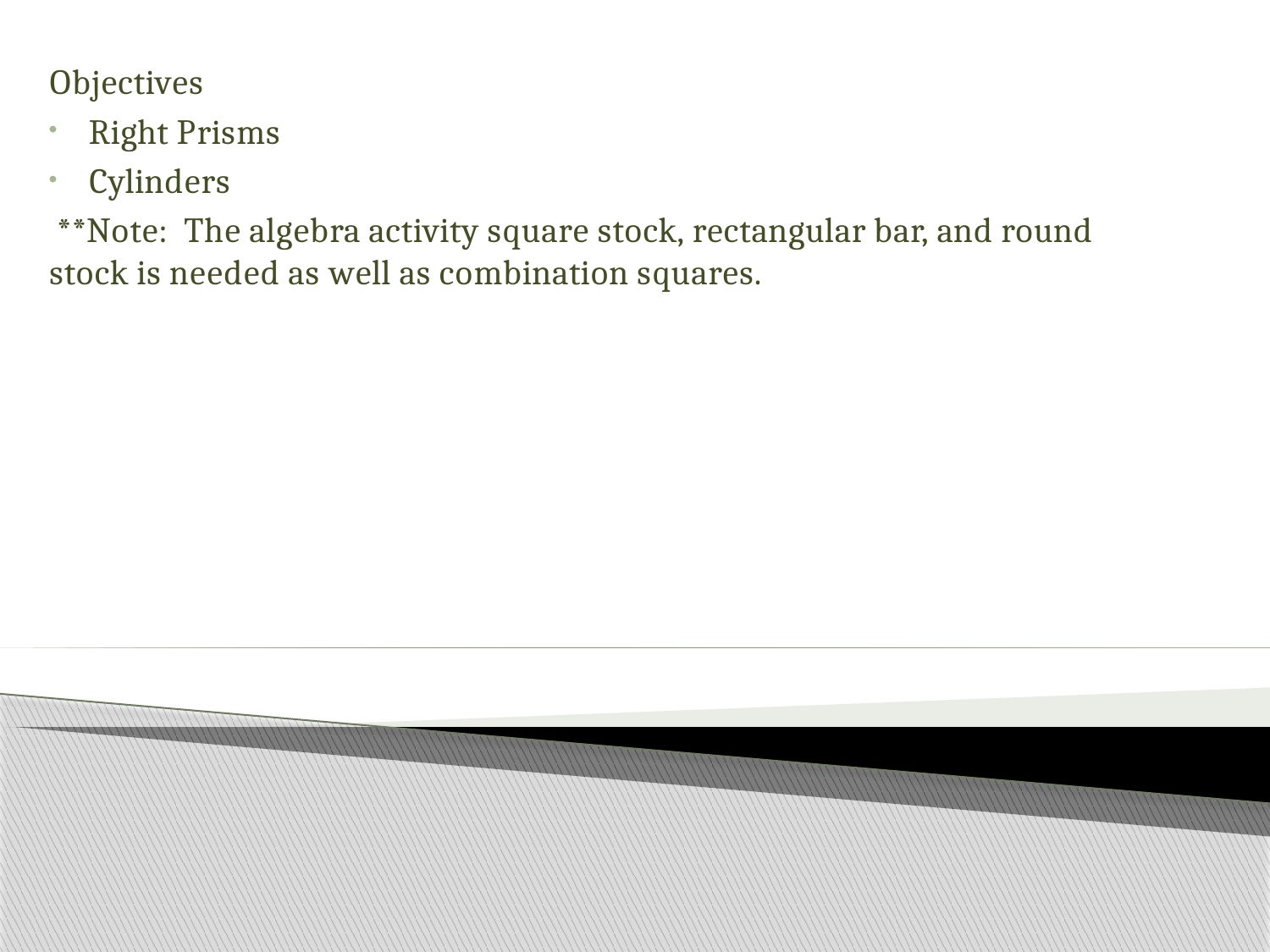

Objectives
Right Prisms
Cylinders
 **Note:  The algebra activity square stock, rectangular bar, and round stock is needed as well as combination squares.